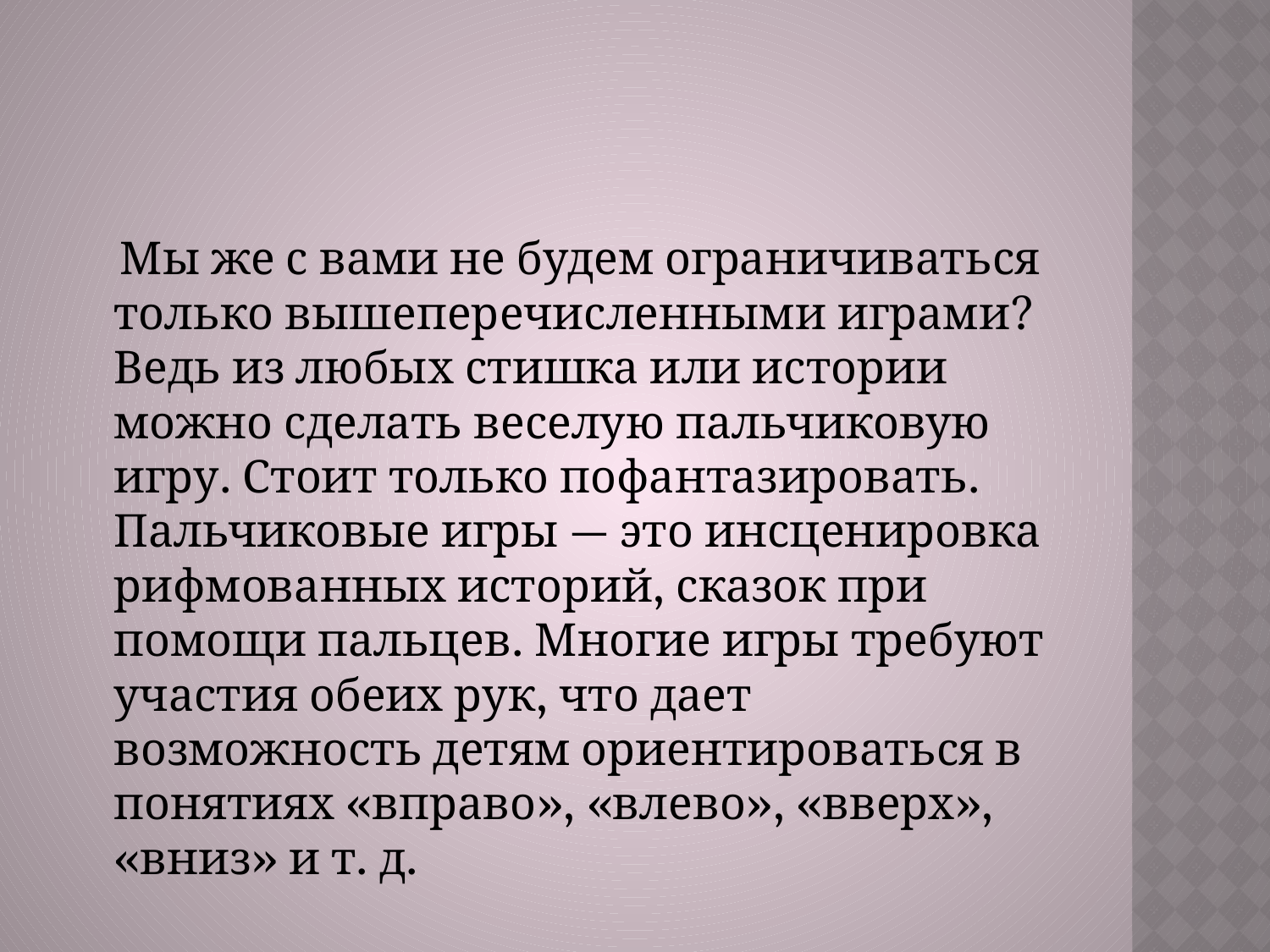

#
    Мы же с вами не будем ограничиваться только вышеперечисленными играми? Ведь из любых стишка или истории можно сделать веселую пальчиковую игру. Стоит только пофантазировать. Пальчиковые игры — это инсценировка рифмованных историй, сказок при помощи пальцев. Многие игры требуют участия обеих рук, что дает возможность детям ориентироваться в понятиях «вправо», «влево», «вверх», «вниз» и т. д.